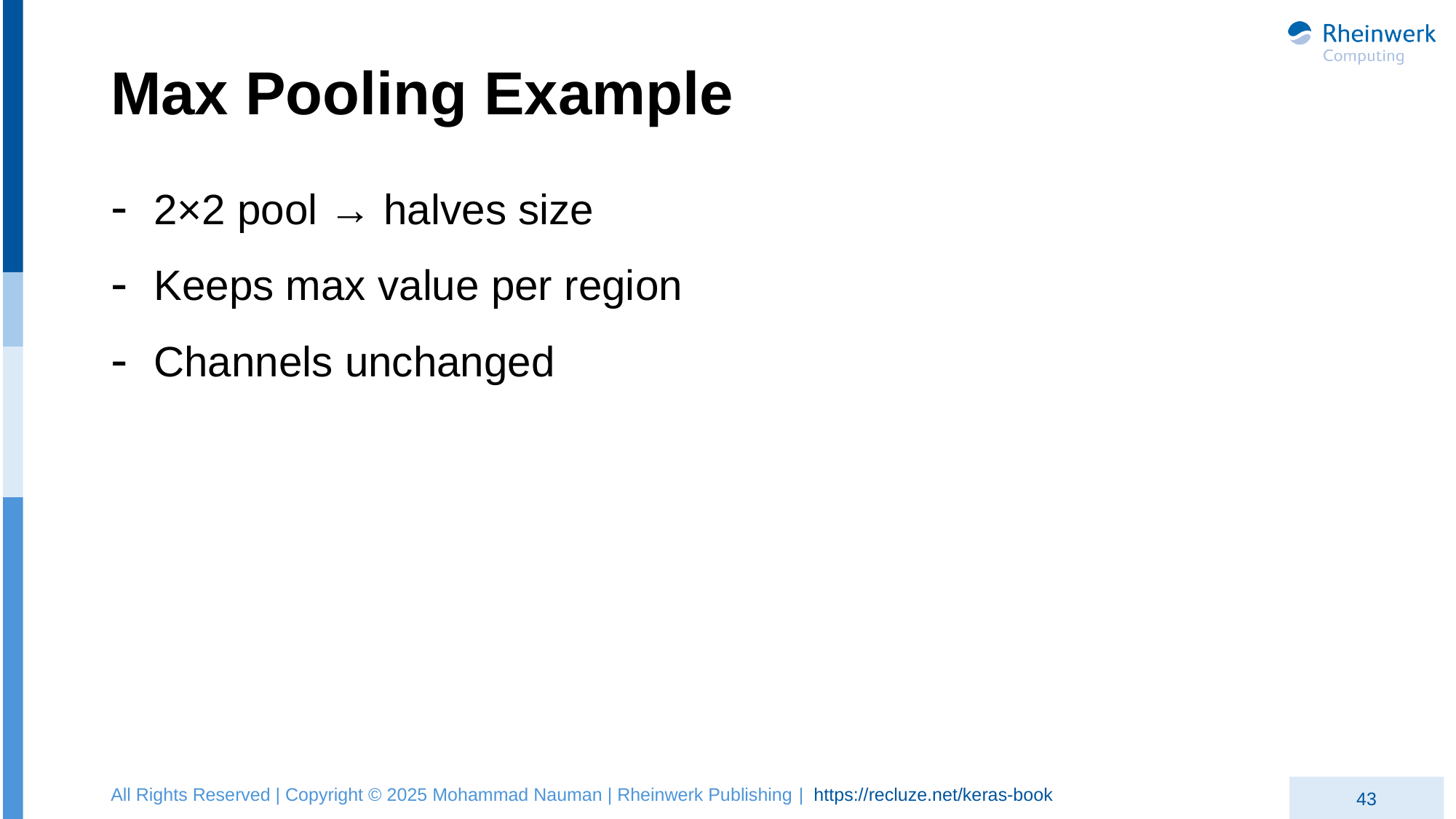

# Max Pooling Example
2×2 pool → halves size
Keeps max value per region
Channels unchanged